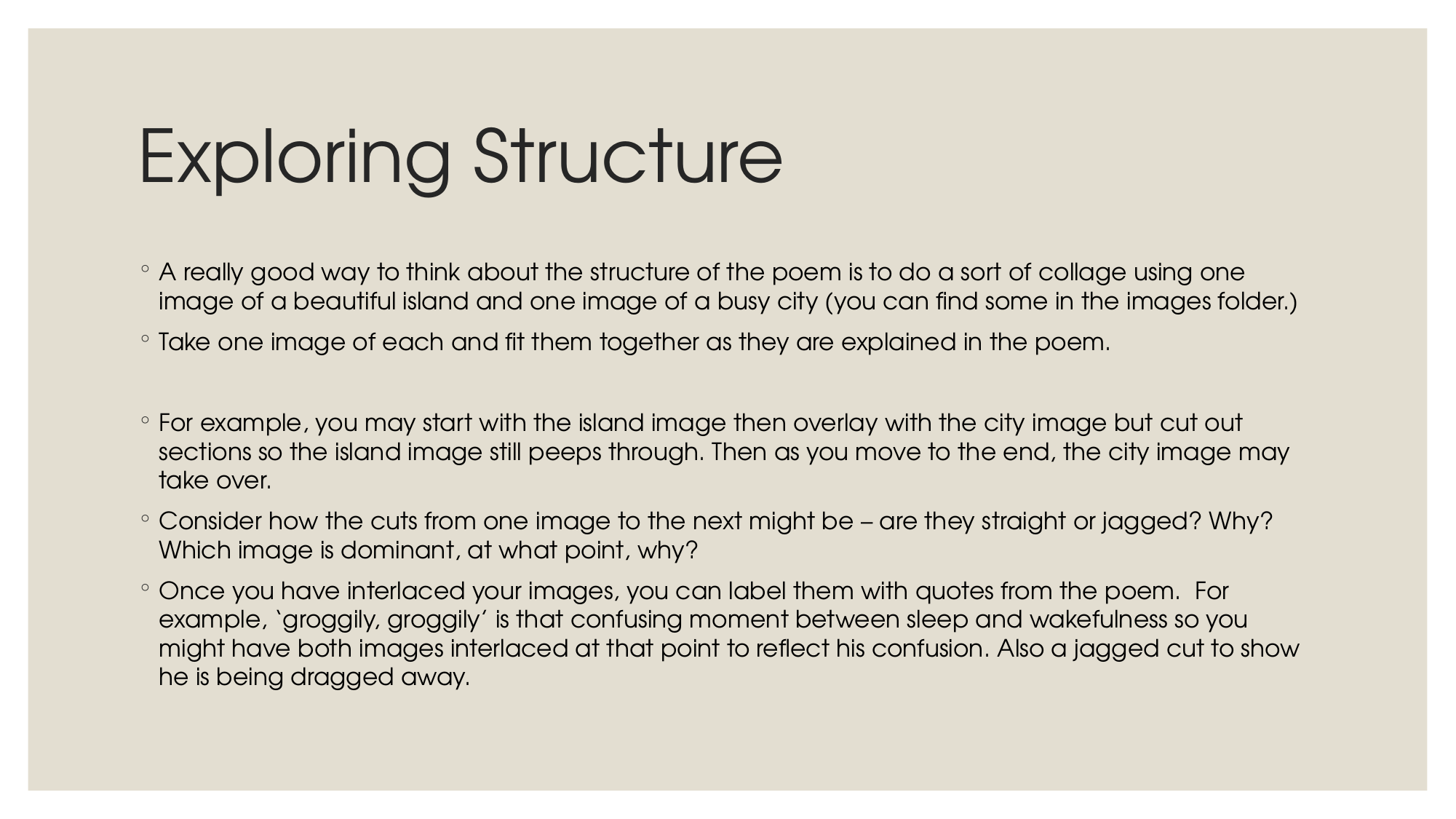

# Exploring Structure
A really good way to think about the structure of the poem is to do a sort of collage using one image of a beautiful island and one image of a busy city (you can find some in the images folder.)
Take one image of each and fit them together as they are explained in the poem.

For example, you may start with the island image then overlay with the city image but cut out sections so the island image still peeps through. Then as you move to the end, the city image may take over.
Consider how the cuts from one image to the next might be – are they straight or jagged? Why? Which image is dominant, at what point, why?
Once you have interlaced your images, you can label them with quotes from the poem.  For example, ‘groggily, groggily’ is that confusing moment between sleep and wakefulness so you might have both images interlaced at that point to reflect his confusion. Also a jagged cut to show he is being dragged away.